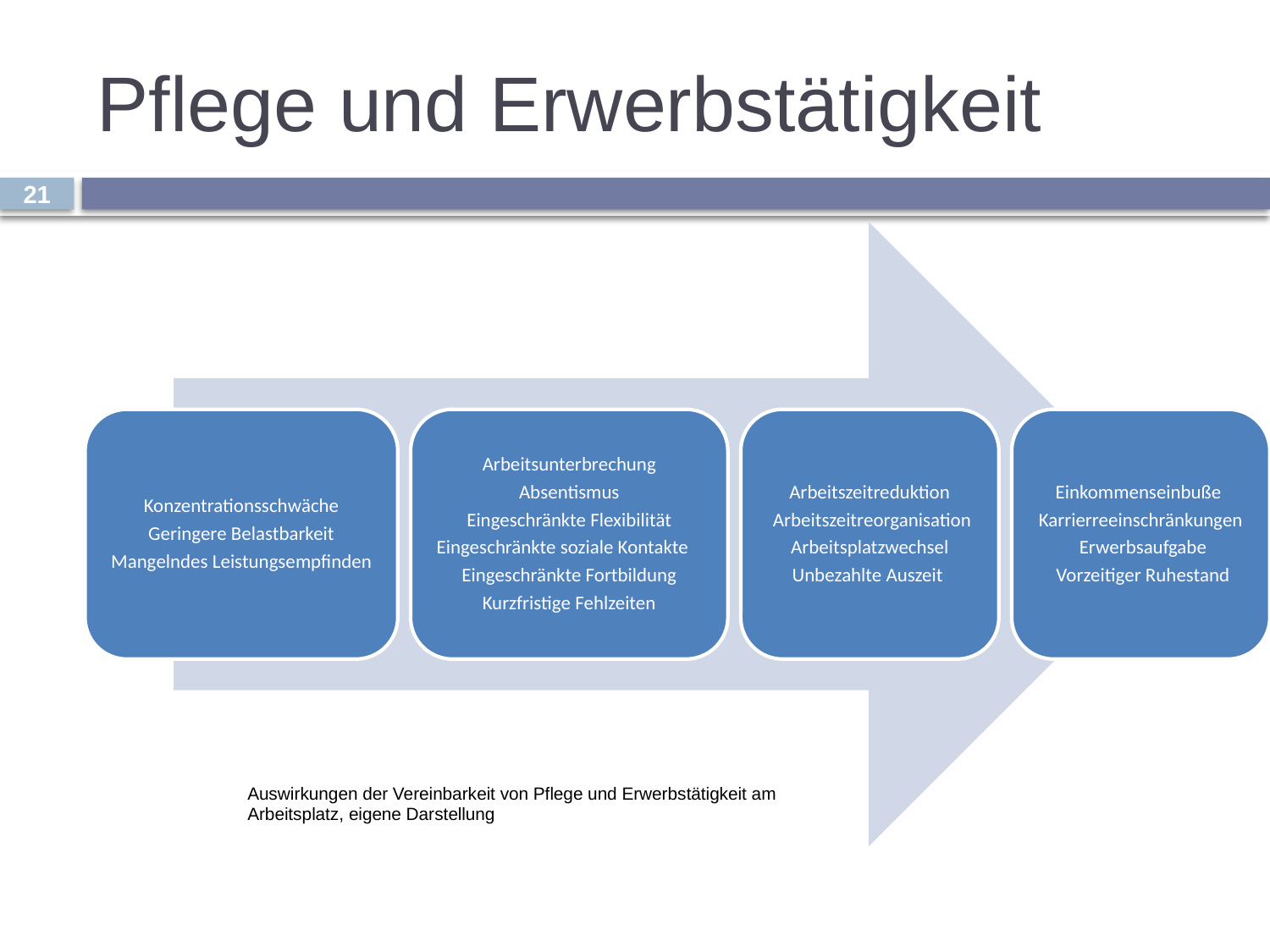

# Pflege und Erwerbstätigkeit
21
Konzentrationsschwäche
Geringere Belastbarkeit
Mangelndes Leistungsempfinden
Arbeitsunterbrechung
Absentismus
Eingeschränkte Flexibilität
Eingeschränkte soziale Kontakte
Eingeschränkte Fortbildung
Kurzfristige Fehlzeiten
Arbeitszeitreduktion
 Arbeitszeitreorganisation
 Arbeitsplatzwechsel
Unbezahlte Auszeit
Einkommenseinbuße
Karrierreeinschränkungen
 Erwerbsaufgabe
 Vorzeitiger Ruhestand
Auswirkungen der Vereinbarkeit von Pflege und Erwerbstätigkeit am Arbeitsplatz, eigene Darstellung